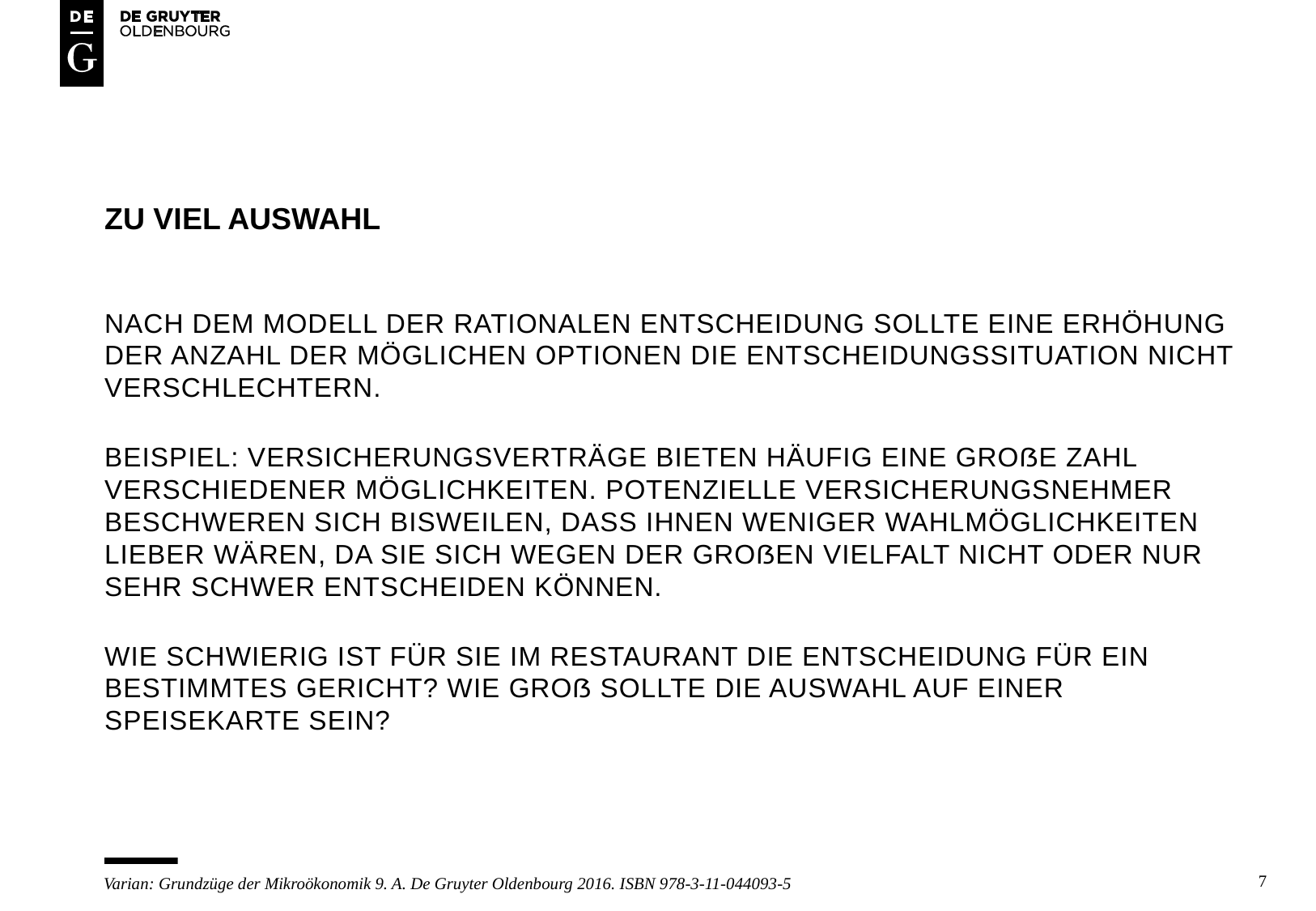

# Zu viel auswahl
Nach dem modell der rationalen entscheidung sollte eine erhöhung der anzahl der möglichen optionen die entscheidungssituation nicht verschlechtern.
Beispiel: Versicherungsverträge bieten häufig eine große zahl verschiedener möglichkeiten. Potenzielle Versicherungsnehmer beschweren sich bisweilen, dass ihnen weniger Wahlmöglichkeiten lieber wären, da sie sich wegen der großen vielfalt nicht oder nur sehr schwer entscheiden können.
Wie schwierig ist für sie im restaurant die entscheidung für ein bestimmtes gericht? Wie groß sollte die auswahl auf einer speisekarte sein?
7
Varian: Grundzüge der Mikroökonomik 9. A. De Gruyter Oldenbourg 2016. ISBN 978-3-11-044093-5